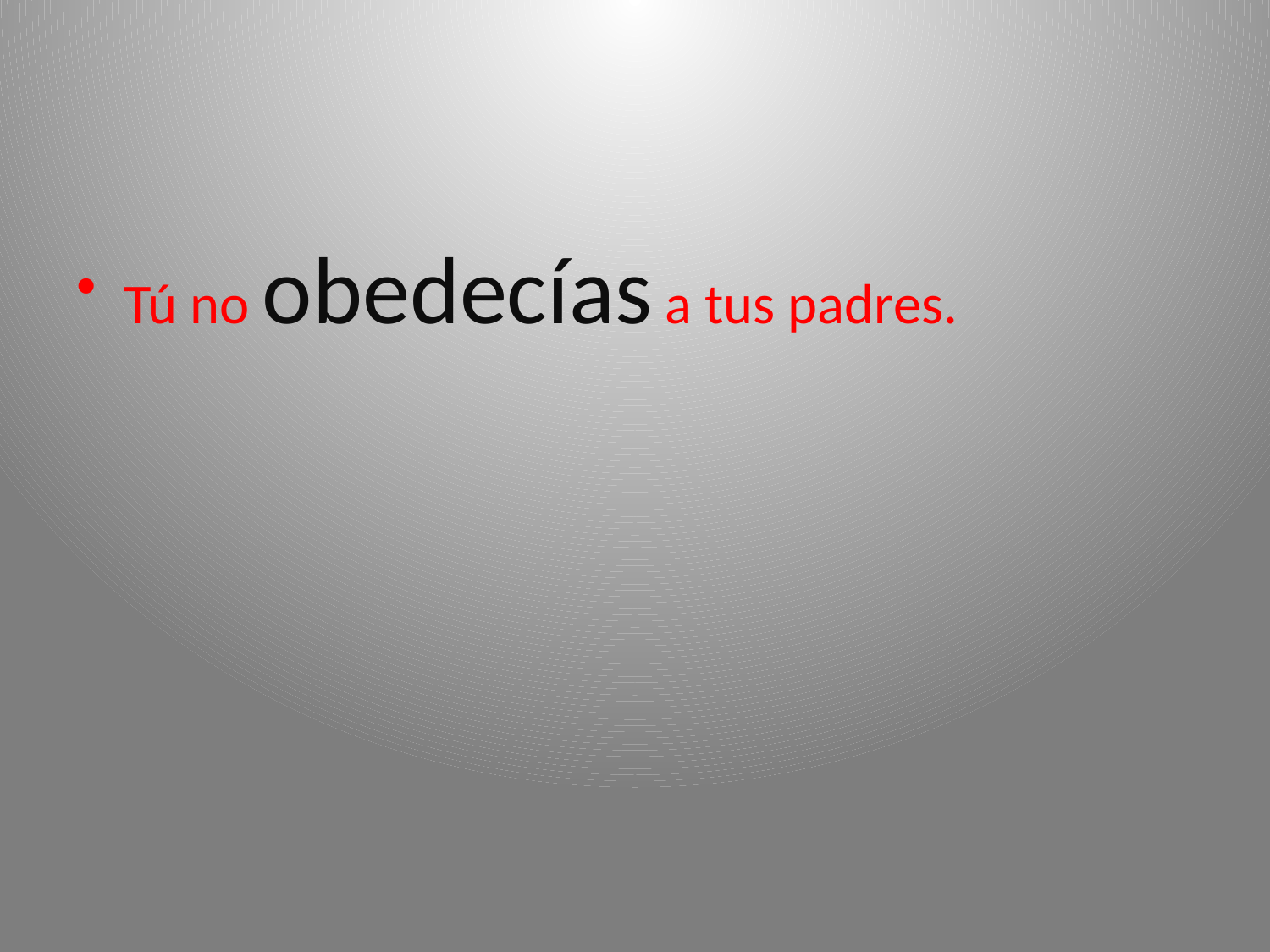

#
Tú no obedecías a tus padres.